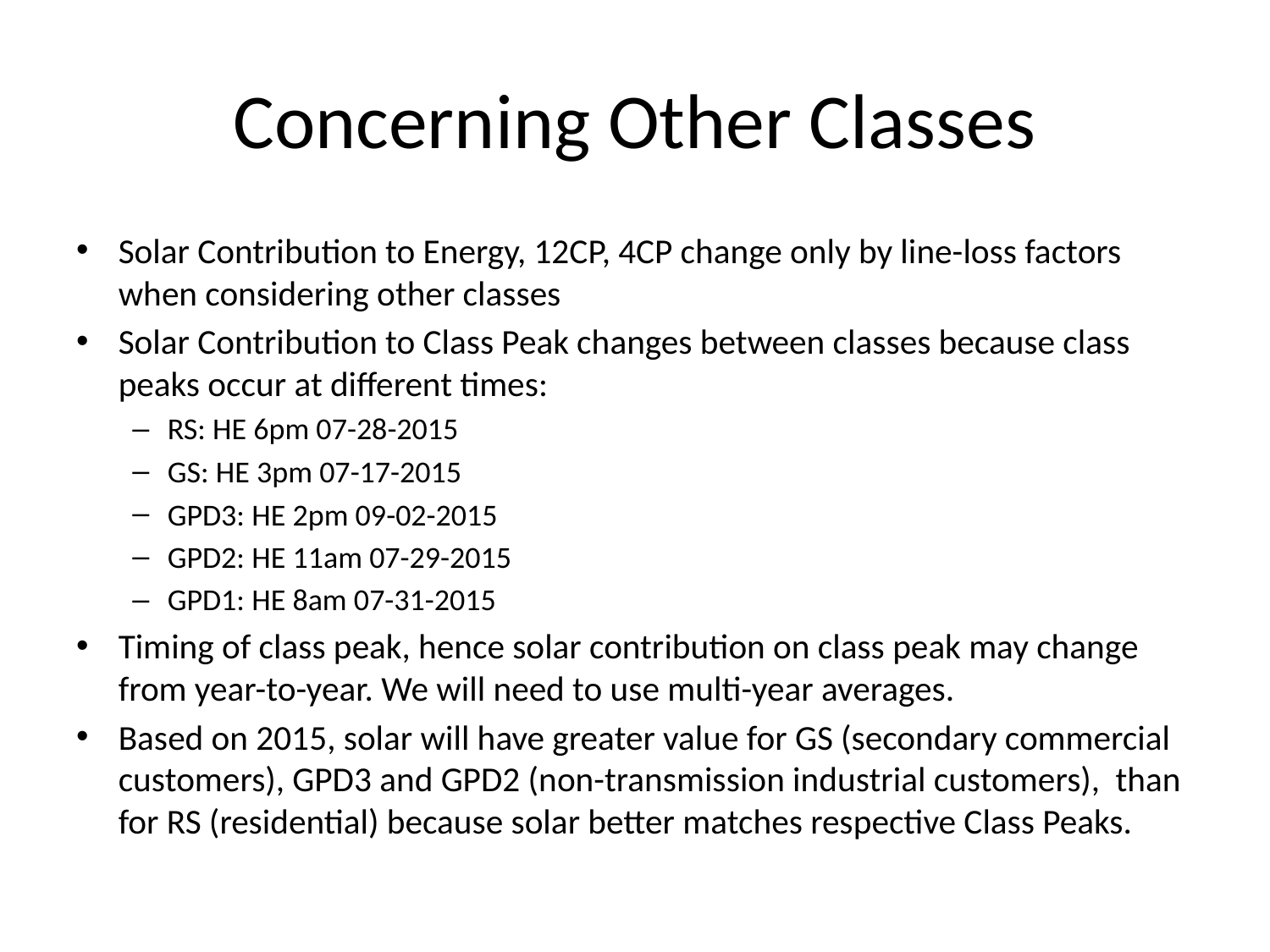

# Concerning Other Classes
Solar Contribution to Energy, 12CP, 4CP change only by line-loss factors when considering other classes
Solar Contribution to Class Peak changes between classes because class peaks occur at different times:
RS: HE 6pm 07-28-2015
GS: HE 3pm 07-17-2015
GPD3: HE 2pm 09-02-2015
GPD2: HE 11am 07-29-2015
GPD1: HE 8am 07-31-2015
Timing of class peak, hence solar contribution on class peak may change from year-to-year. We will need to use multi-year averages.
Based on 2015, solar will have greater value for GS (secondary commercial customers), GPD3 and GPD2 (non-transmission industrial customers),  than for RS (residential) because solar better matches respective Class Peaks.